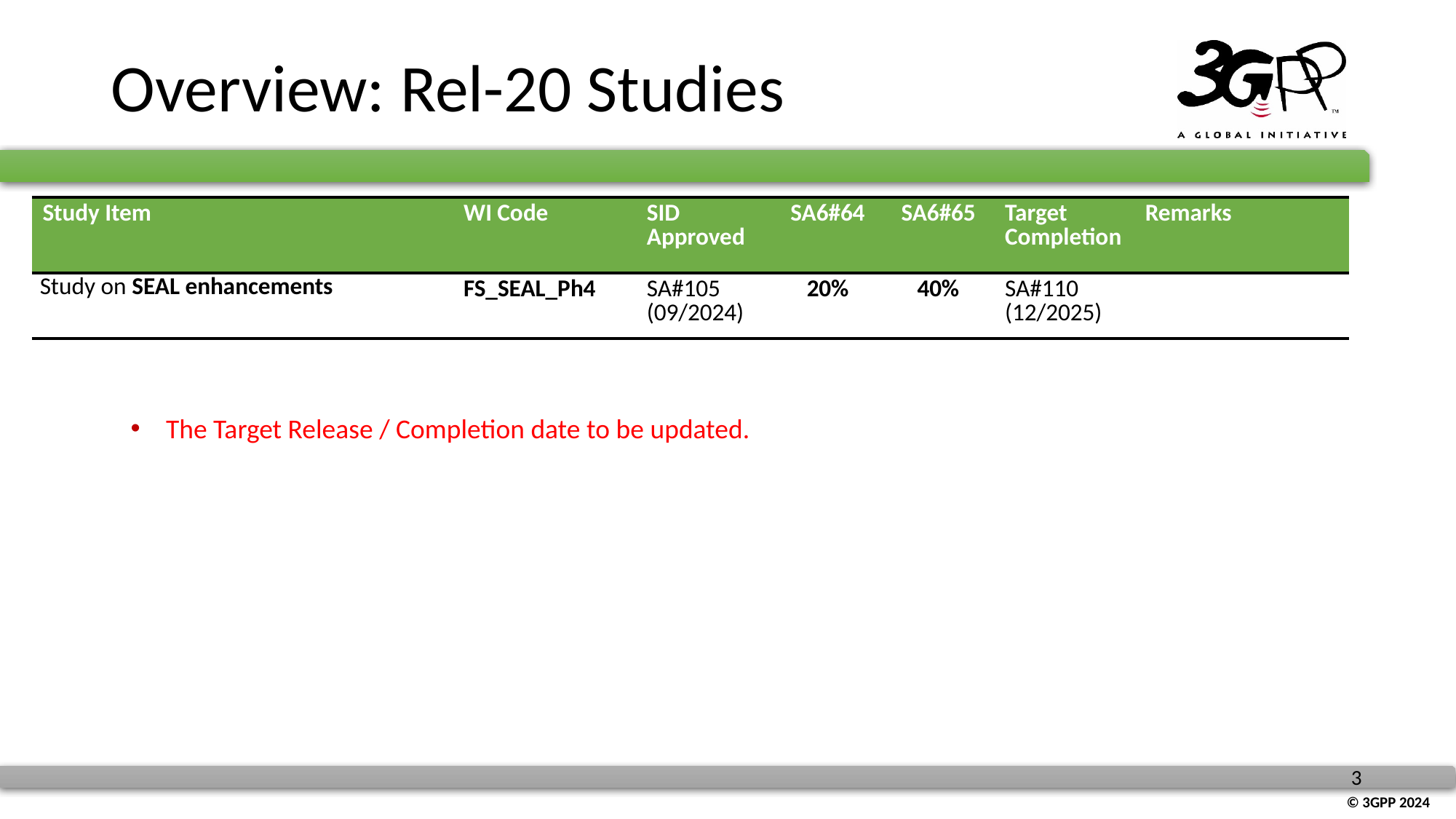

# Overview: Rel-20 Studies
| Study Item | WI Code | SID Approved | SA6#64 | SA6#65 | Target Completion | Remarks |
| --- | --- | --- | --- | --- | --- | --- |
| Study on SEAL enhancements | FS\_SEAL\_Ph4 | SA#105 (09/2024) | 20% | 40% | SA#110 (12/2025) |  |
The Target Release / Completion date to be updated.